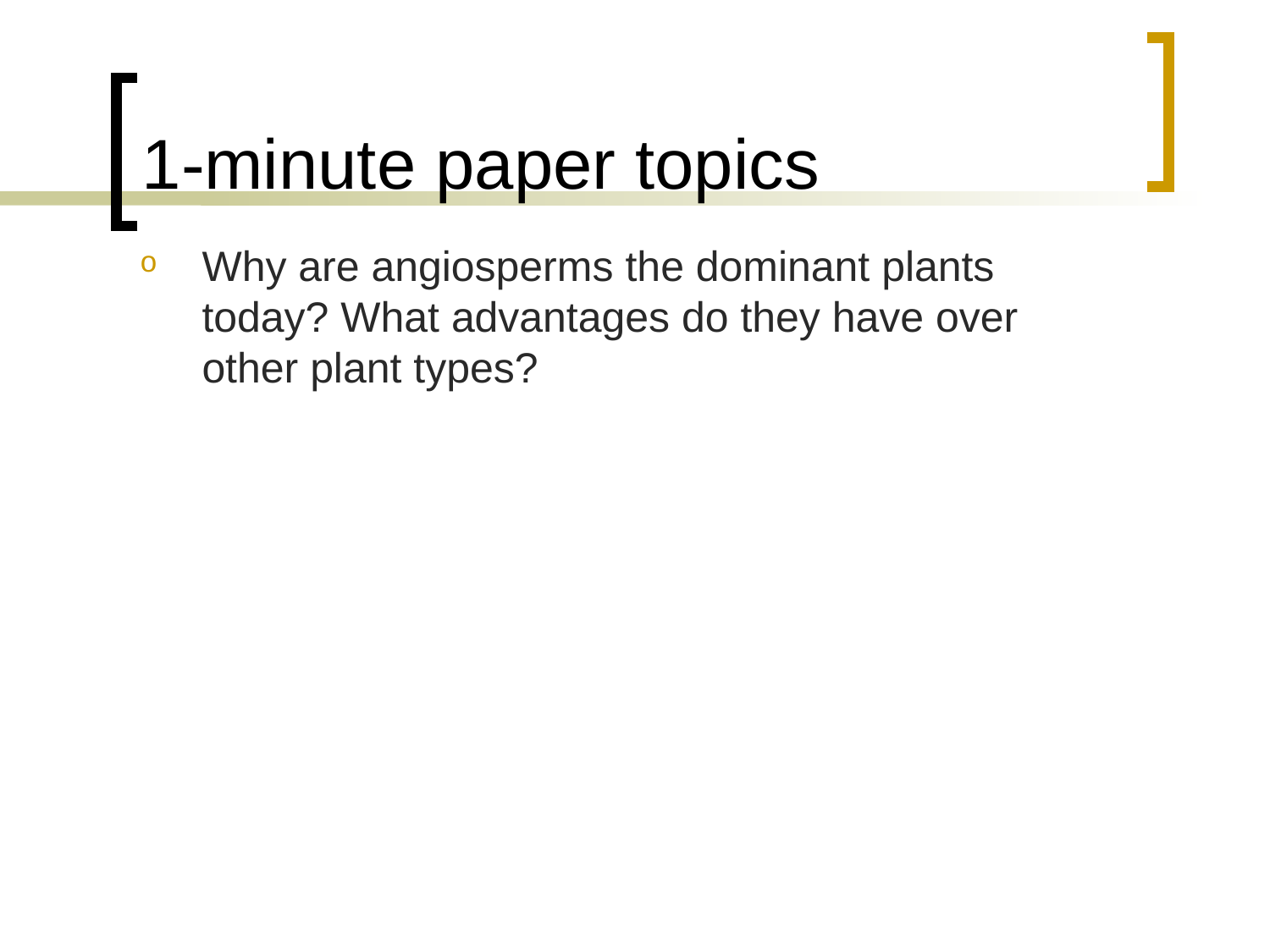

# 1-minute paper topics
Why are angiosperms the dominant plants today? What advantages do they have over other plant types?